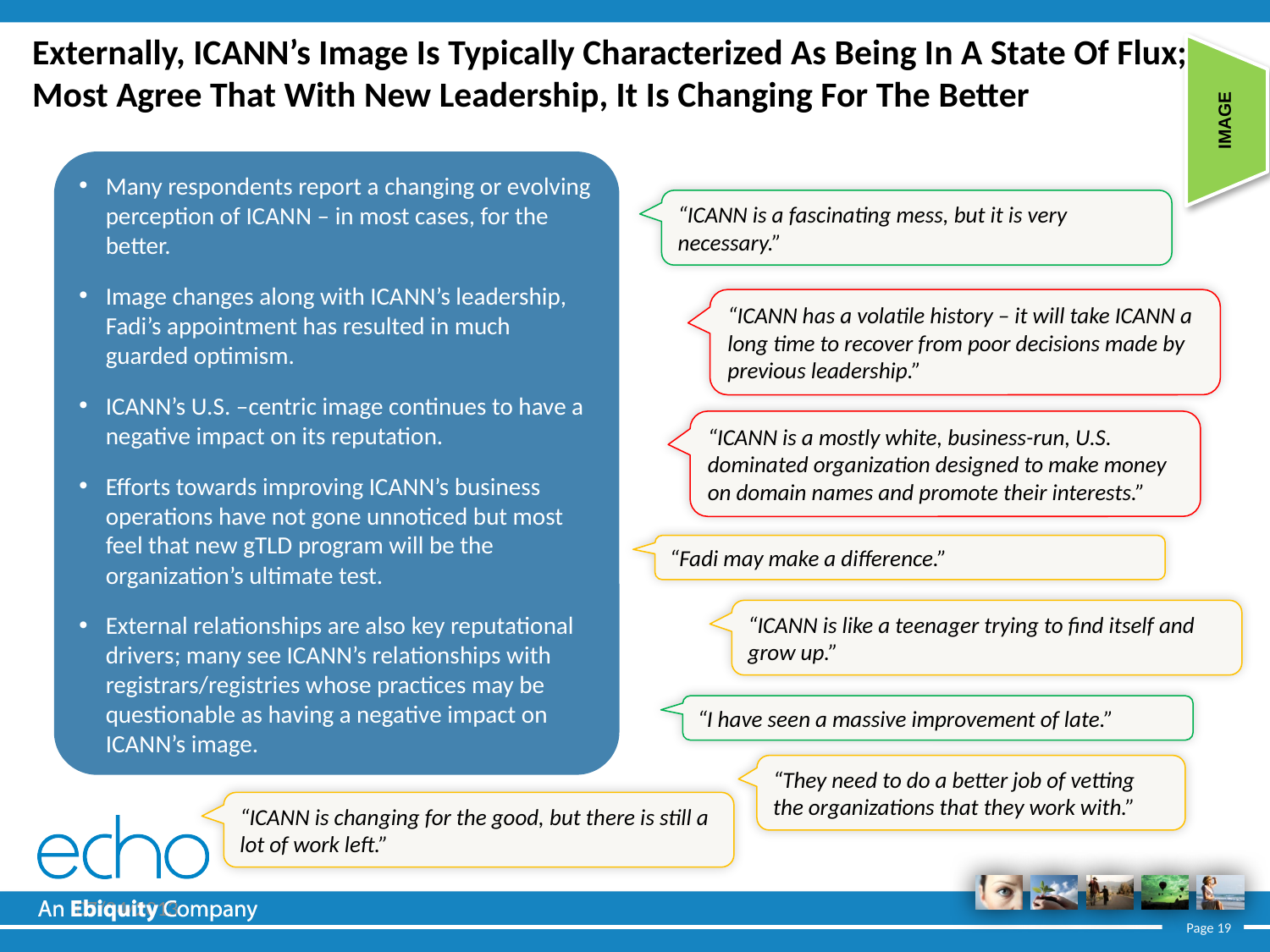

# Externally, ICANN’s Image Is Typically Characterized As Being In A State Of Flux; Most Agree That With New Leadership, It Is Changing For The Better

IMAGE
Many respondents report a changing or evolving perception of ICANN – in most cases, for the better.
Image changes along with ICANN’s leadership, Fadi’s appointment has resulted in much guarded optimism.
ICANN’s U.S. –centric image continues to have a negative impact on its reputation.
Efforts towards improving ICANN’s business operations have not gone unnoticed but most feel that new gTLD program will be the organization’s ultimate test.
External relationships are also key reputational drivers; many see ICANN’s relationships with registrars/registries whose practices may be questionable as having a negative impact on ICANN’s image.
“ICANN is a fascinating mess, but it is very necessary.”
“ICANN has a volatile history – it will take ICANN a long time to recover from poor decisions made by previous leadership.”
“ICANN is a mostly white, business-run, U.S. dominated organization designed to make money on domain names and promote their interests.”
“Fadi may make a difference.”
“ICANN is like a teenager trying to find itself and grow up.”
“I have seen a massive improvement of late.”
“They need to do a better job of vetting the organizations that they work with.”
“ICANN is changing for the good, but there is still a lot of work left.”